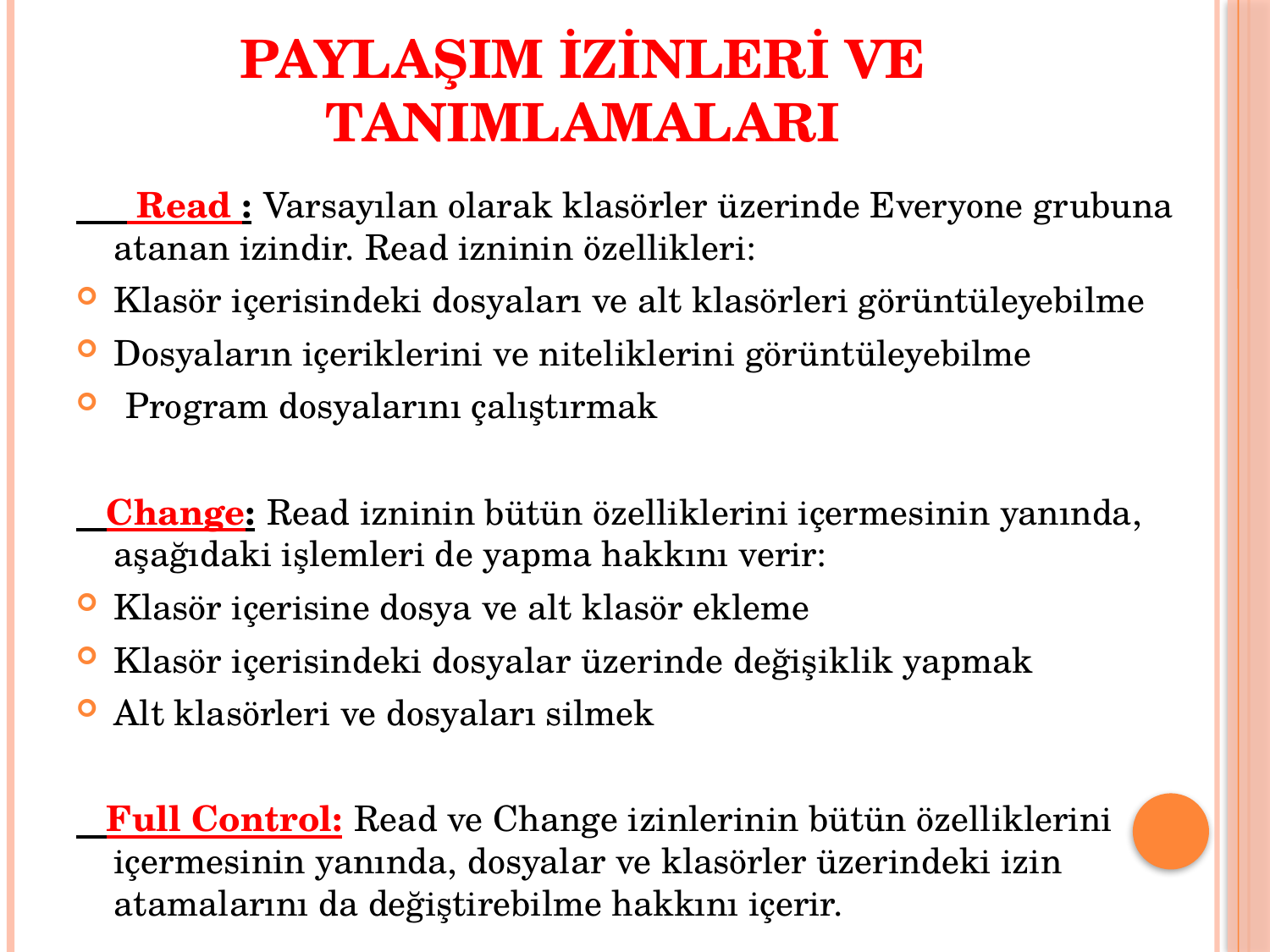

# PAYLAŞIM İZİNLERİ VE TANIMLAMALARI
      Read : Varsayılan olarak klasörler üzerinde Everyone grubuna atanan izindir. Read izninin özellikleri:
Klasör içerisindeki dosyaları ve alt klasörleri görüntüleyebilme
Dosyaların içeriklerini ve niteliklerini görüntüleyebilme
 Program dosyalarını çalıştırmak

   Change: Read izninin bütün özelliklerini içermesinin yanında, aşağıdaki işlemleri de yapma hakkını verir:
Klasör içerisine dosya ve alt klasör ekleme
Klasör içerisindeki dosyalar üzerinde değişiklik yapmak
Alt klasörleri ve dosyaları silmek

   Full Control: Read ve Change izinlerinin bütün özelliklerini içermesinin yanında, dosyalar ve klasörler üzerindeki izin atamalarını da değiştirebilme hakkını içerir.